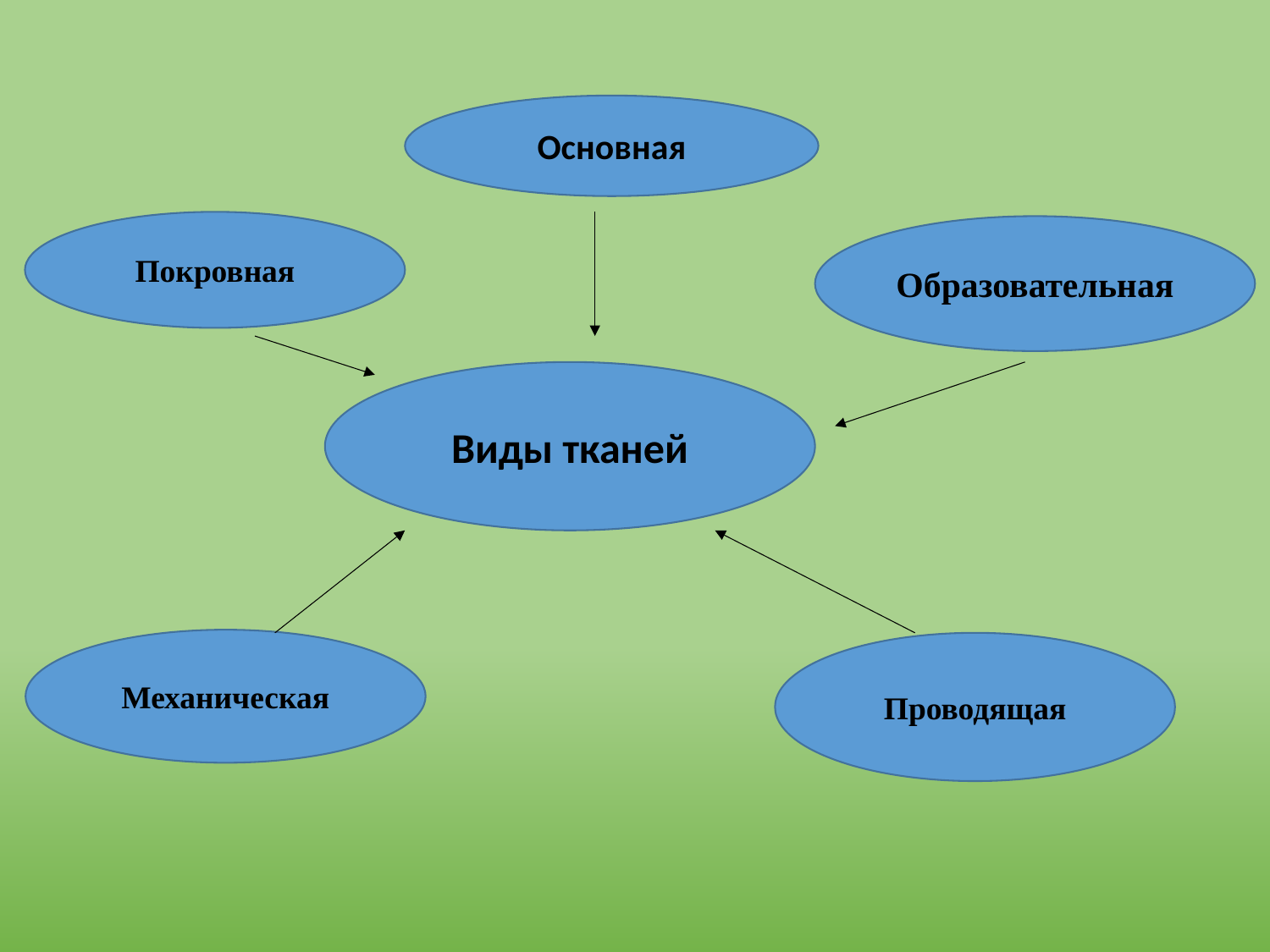

Основная
Покровная
Образовательная
Виды тканей
Механическая
Проводящая